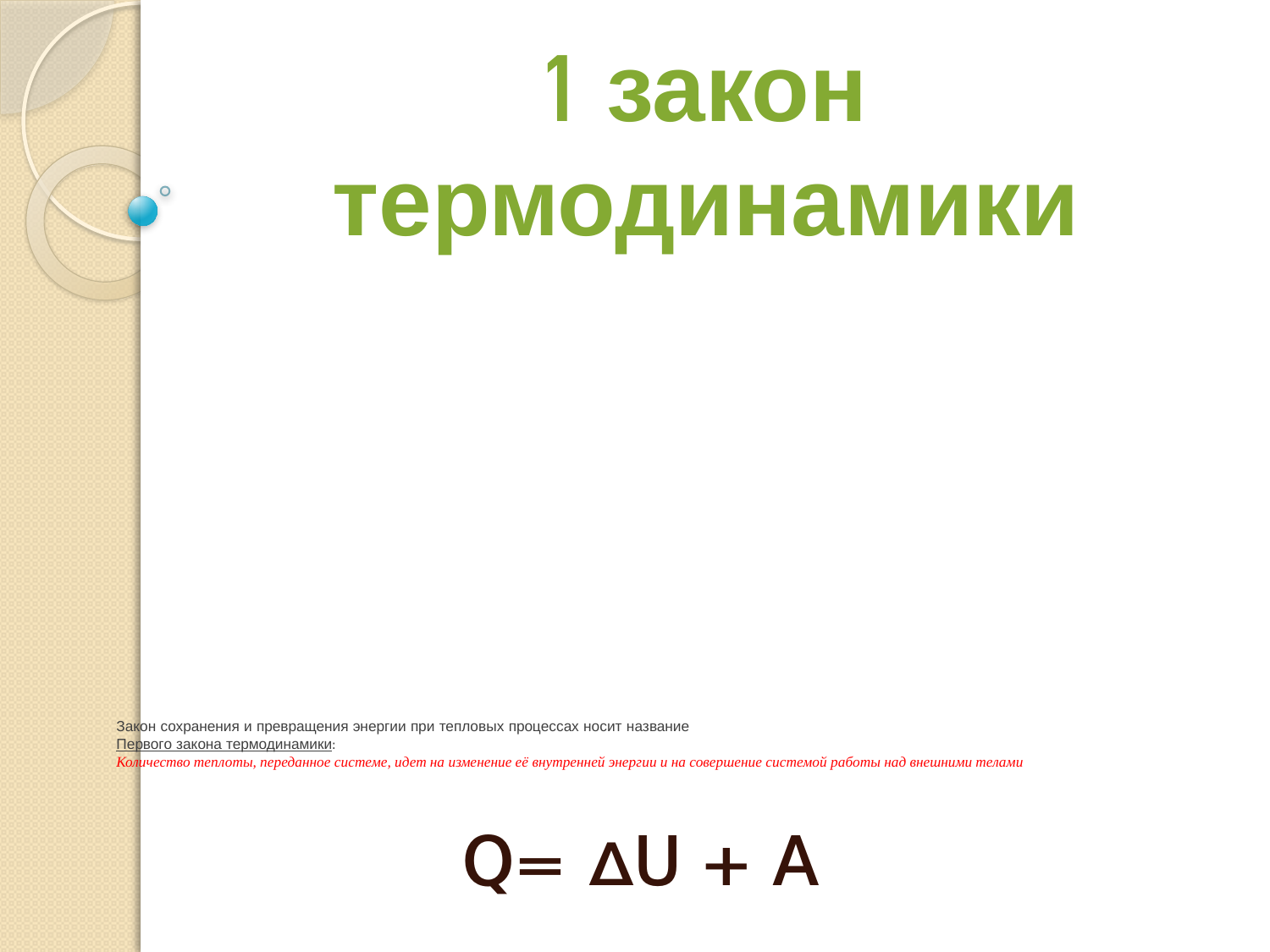

1 закон термодинамики
# Закон сохранения и превращения энергии при тепловых процессах носит название Первого закона термодинамики: Количество теплоты, переданное системе, идет на изменение её внутренней энергии и на совершение системой работы над внешними телами
Q= ∆U + A